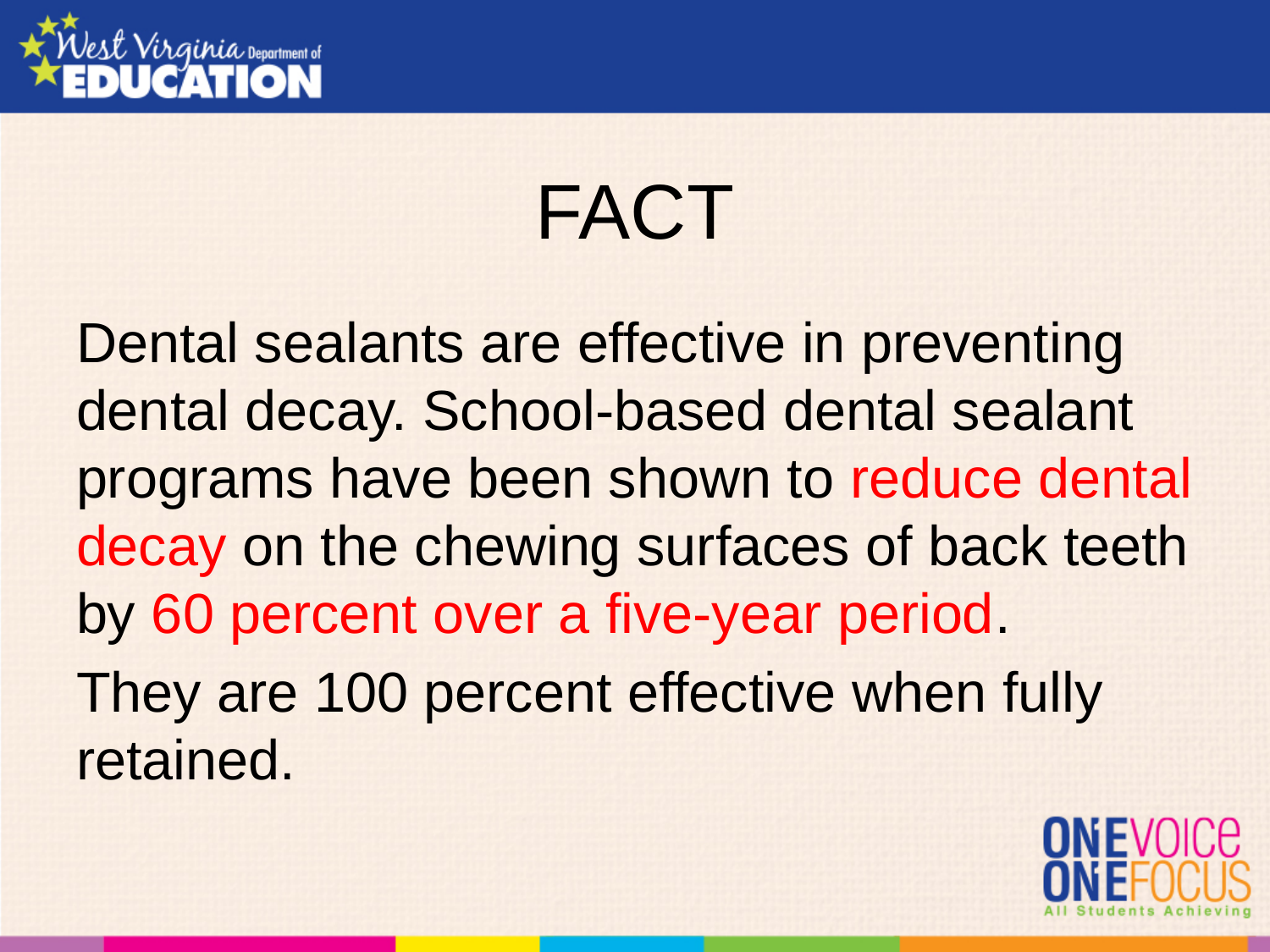

# FACT
Dental sealants are effective in preventing dental decay. School-based dental sealant programs have been shown to reduce dental decay on the chewing surfaces of back teeth by 60 percent over a five-year period.
They are 100 percent effective when fully retained.